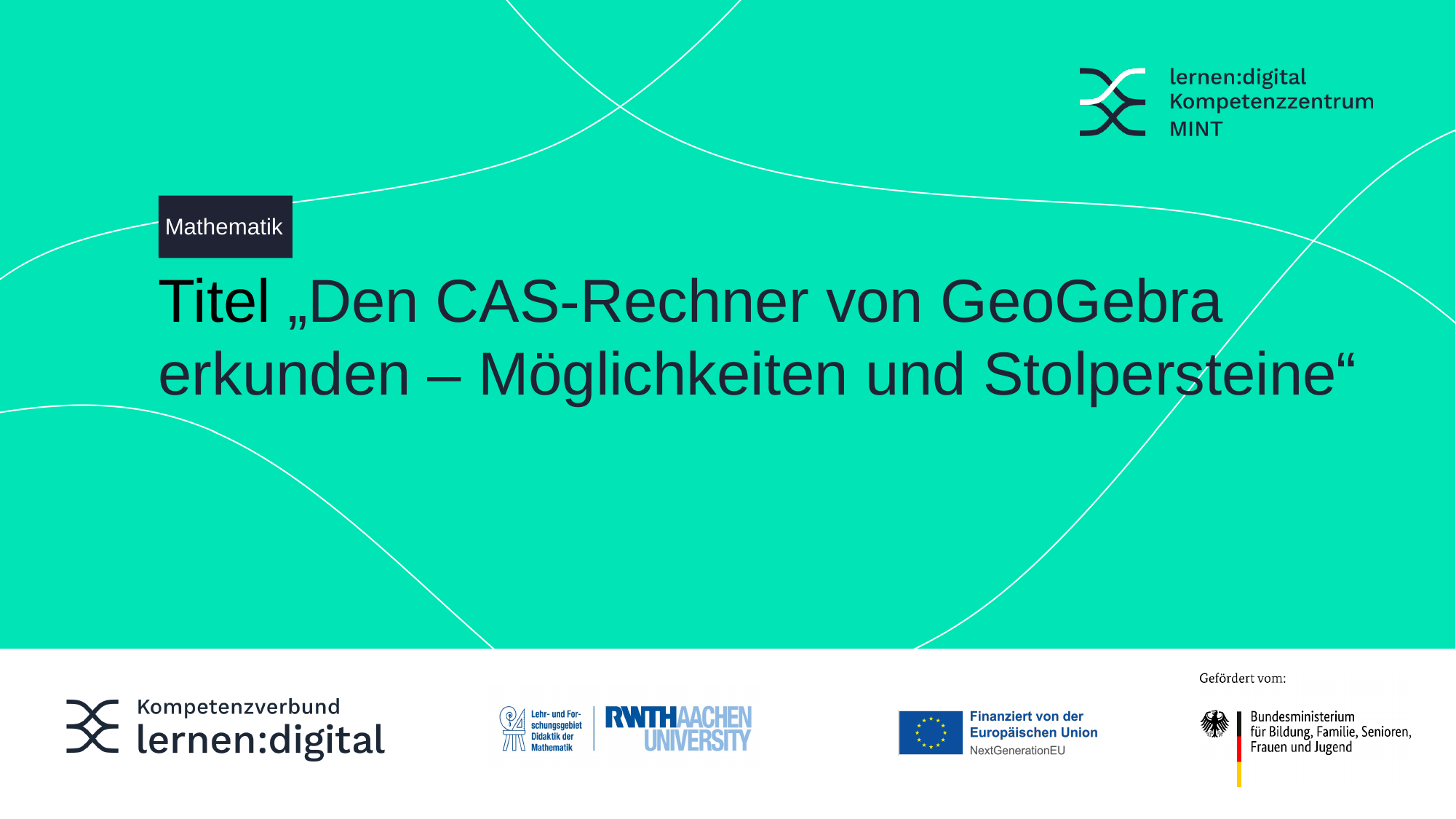

Mathematik
# Titel „Den CAS-Rechner von GeoGebra erkunden – Möglichkeiten und Stolpersteine“